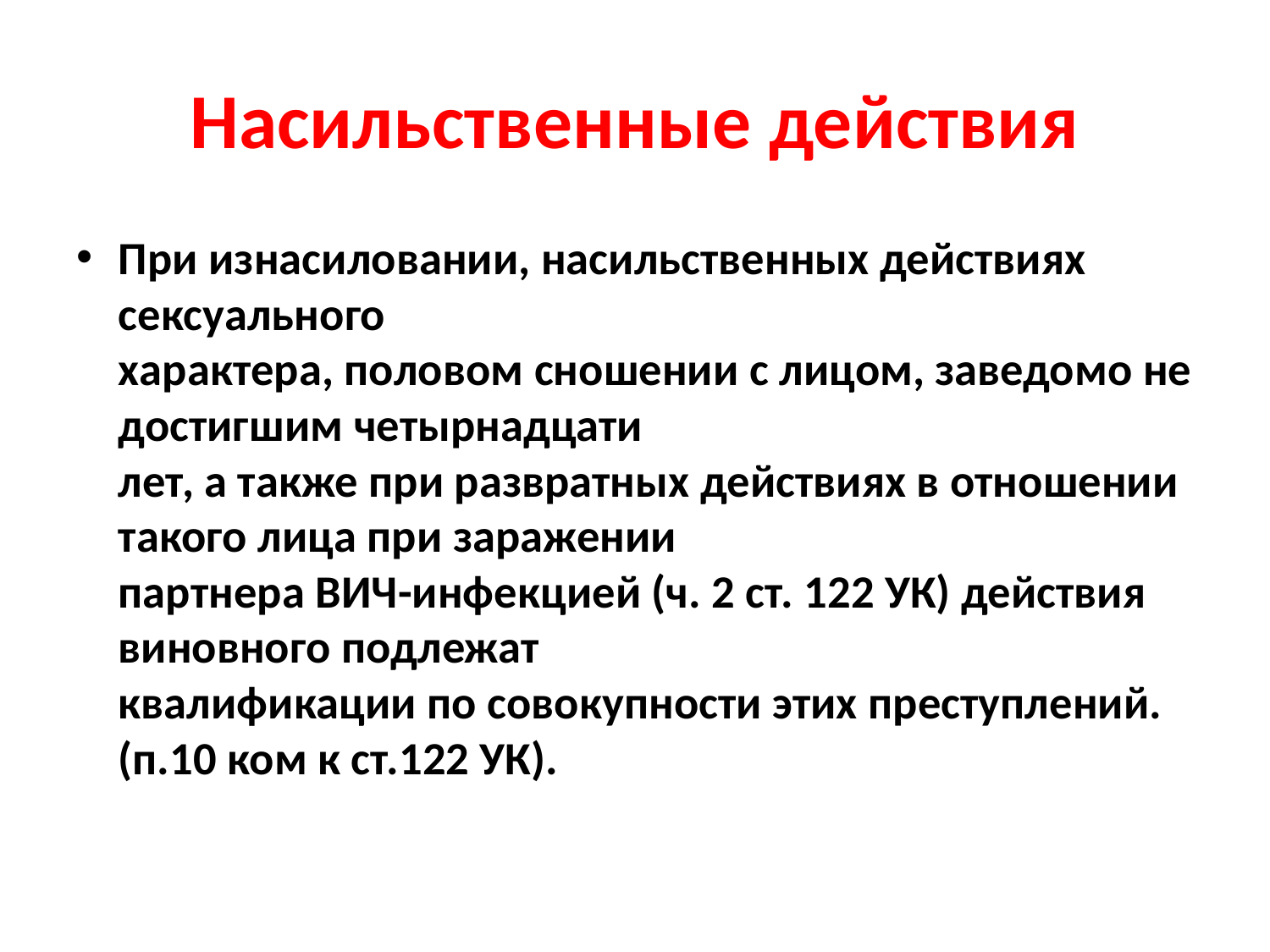

# Насильственные действия
При изнасиловании, насильственных действиях сексуального
характера, половом сношении с лицом, заведомо не достигшим четырнадцати
лет, а также при развратных действиях в отношении такого лица при заражении
партнера ВИЧ-инфекцией (ч. 2 ст. 122 УК) действия виновного подлежат
квалификации по совокупности этих преступлений.(п.10 ком к ст.122 УК).